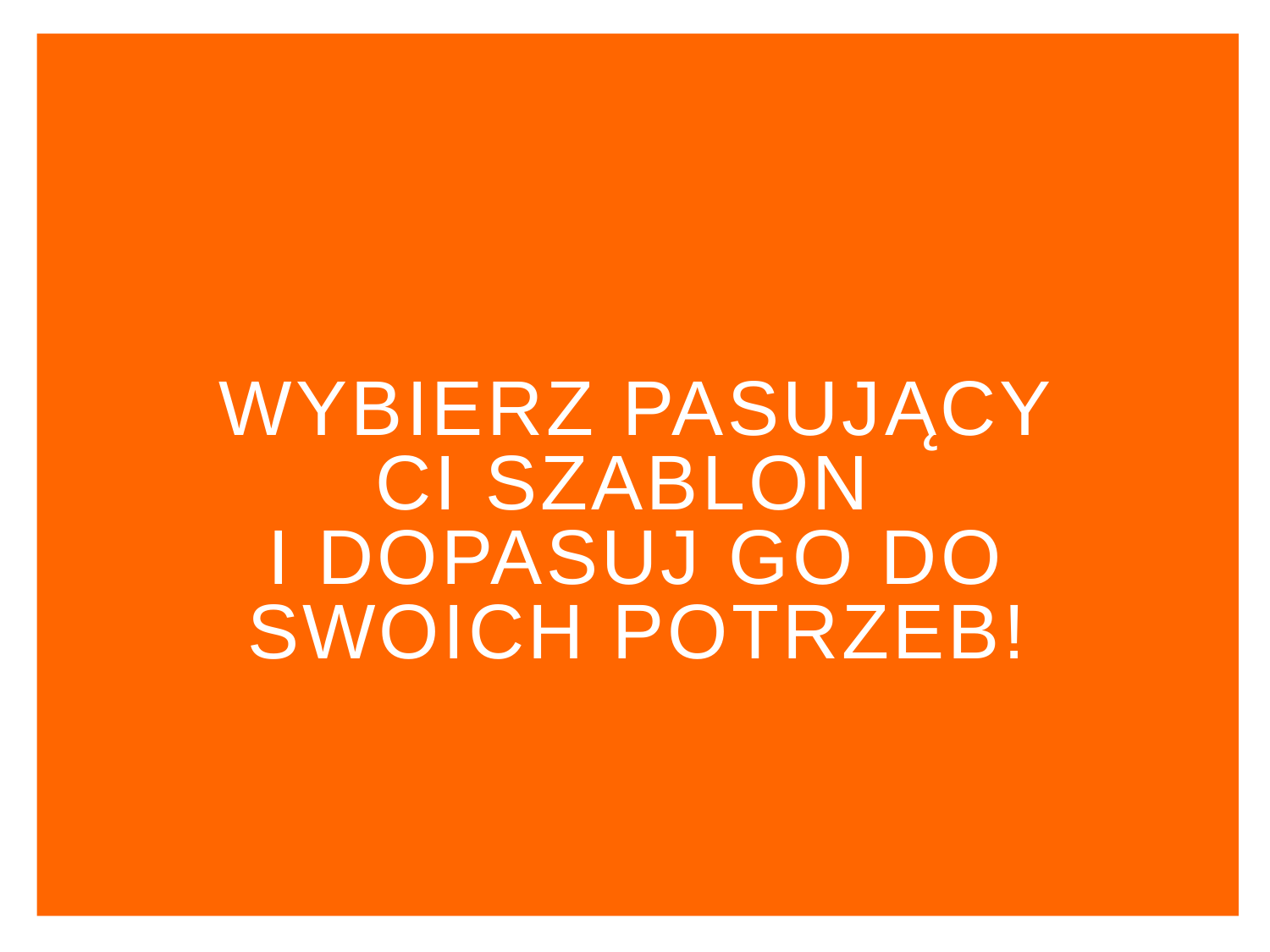

# Wybierz pasujący Ci szablon i dopasuj go do swoich potrzeb!